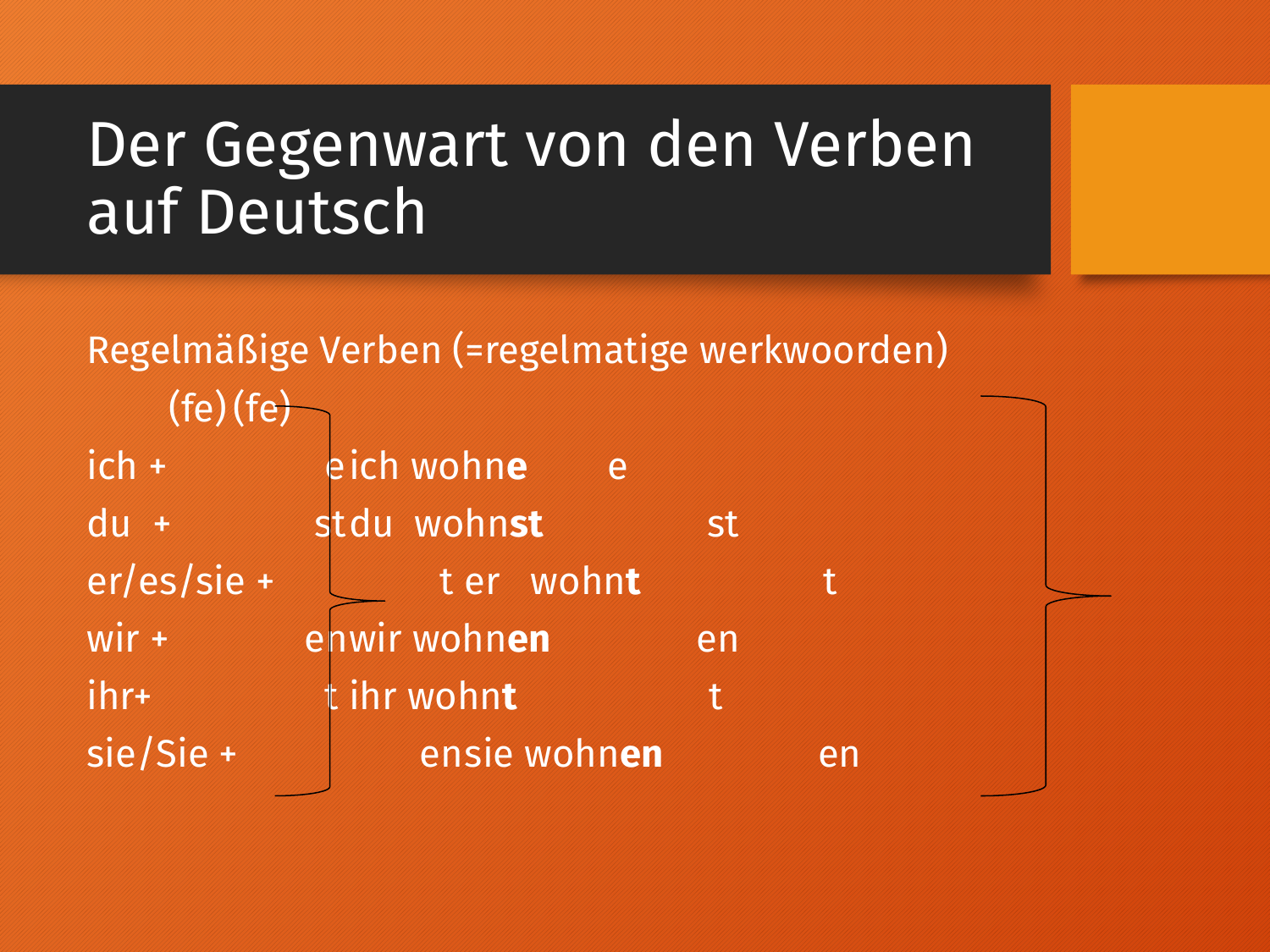

# Der Gegenwart von den Verben auf Deutsch
Regelmäßige Verben (=regelmatige werkwoorden)
			     (fe)						(fe)
ich + 		         e			ich wohne		   e
du  + 		        st			du  wohnst                  st
er/es/sie +	         t			er   wohnt                    t
wir + 		       en			wir wohnen                en
ihr+ 		         t			ihr wohnt                     t
sie/Sie + 	       en			sie wohnen                 en